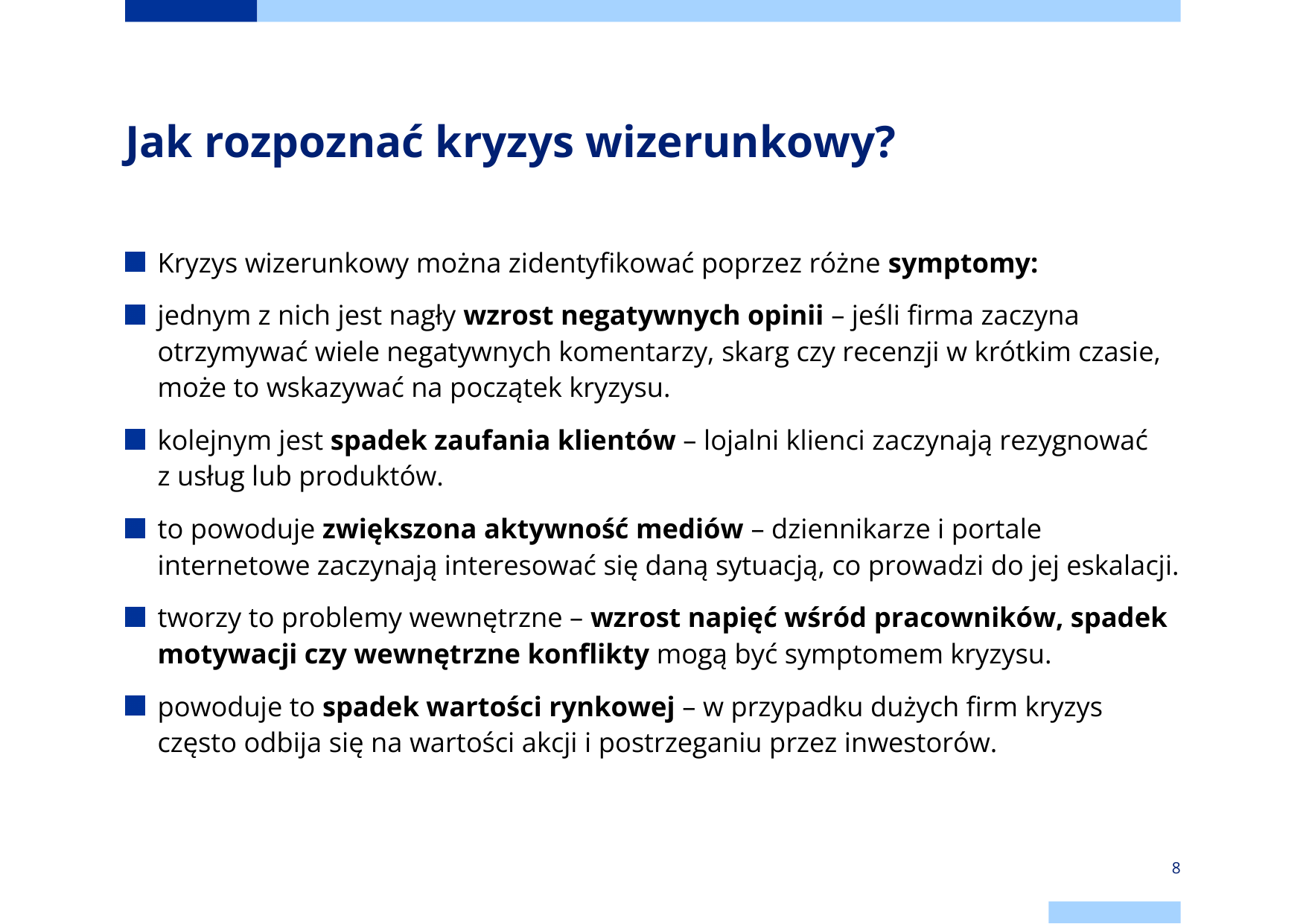

# Jak rozpoznać kryzys wizerunkowy?
Kryzys wizerunkowy można zidentyfikować poprzez różne symptomy:
jednym z nich jest nagły wzrost negatywnych opinii – jeśli firma zaczyna otrzymywać wiele negatywnych komentarzy, skarg czy recenzji w krótkim czasie, może to wskazywać na początek kryzysu.
kolejnym jest spadek zaufania klientów – lojalni klienci zaczynają rezygnować z usług lub produktów.
to powoduje zwiększona aktywność mediów – dziennikarze i portale internetowe zaczynają interesować się daną sytuacją, co prowadzi do jej eskalacji.
tworzy to problemy wewnętrzne – wzrost napięć wśród pracowników, spadek motywacji czy wewnętrzne konflikty mogą być symptomem kryzysu.
powoduje to spadek wartości rynkowej – w przypadku dużych firm kryzys często odbija się na wartości akcji i postrzeganiu przez inwestorów.
8